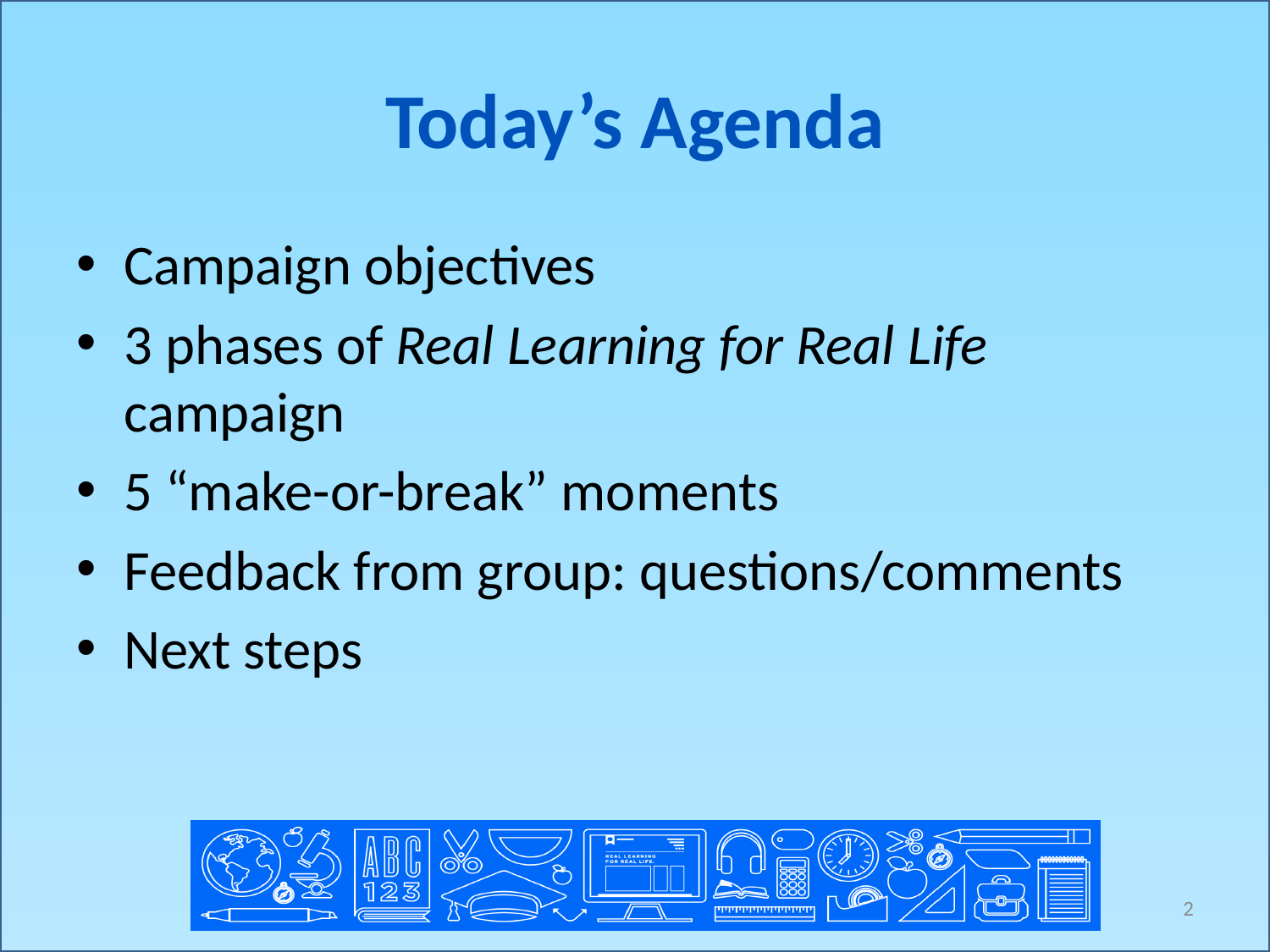

# Today’s Agenda
Campaign objectives
3 phases of Real Learning for Real Life campaign
5 “make-or-break” moments
Feedback from group: questions/comments
Next steps

2